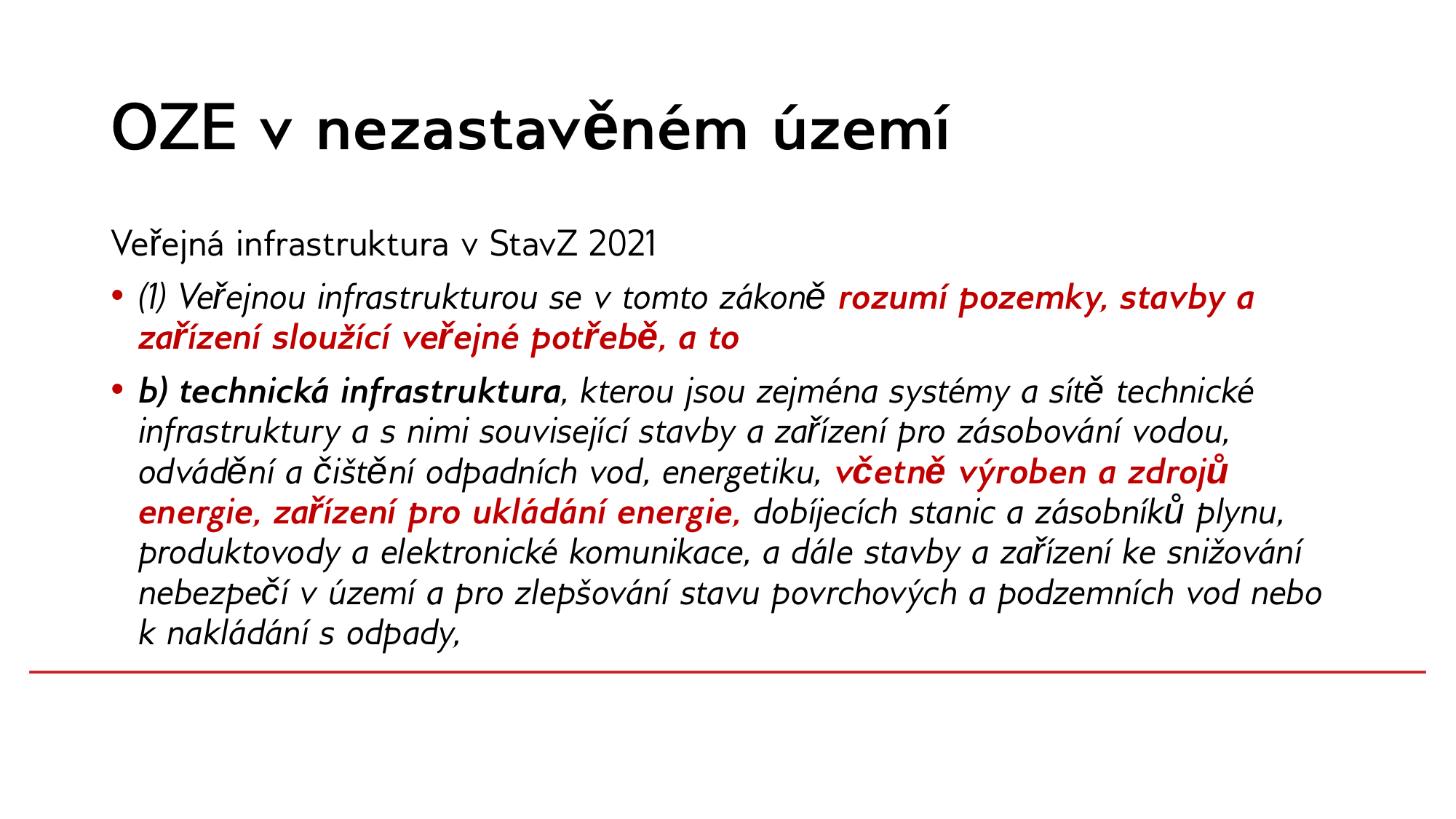

# OZE v nezastavěném území
Veřejná infrastruktura v StavZ 2021
(1) Veřejnou infrastrukturou se v tomto zákoně rozumí pozemky, stavby a zařízení sloužící veřejné potřebě, a to
b) technická infrastruktura, kterou jsou zejména systémy a sítě technické infrastruktury a s nimi související stavby a zařízení pro zásobování vodou, odvádění a čištění odpadních vod, energetiku, včetně výroben a zdrojů energie, zařízení pro ukládání energie, dobíjecích stanic a zásobníků plynu, produktovody a elektronické komunikace, a dále stavby a zařízení ke snižování nebezpečí v území a pro zlepšování stavu povrchových a podzemních vod nebo k nakládání s odpady,